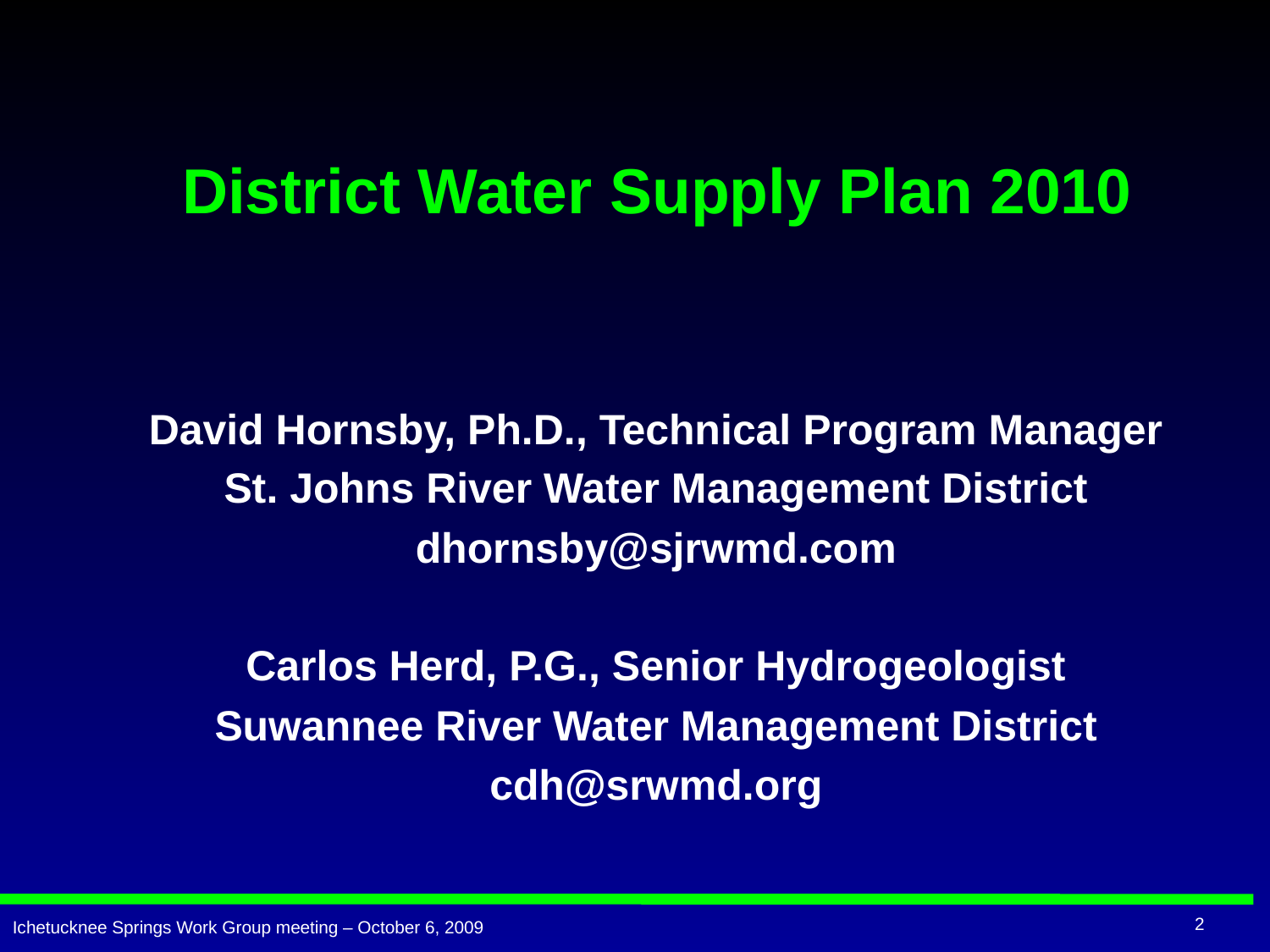

# District Water Supply Plan 2010
David Hornsby, Ph.D., Technical Program Manager
St. Johns River Water Management District
dhornsby@sjrwmd.com

Carlos Herd, P.G., Senior Hydrogeologist
Suwannee River Water Management District
cdh@srwmd.org

2
Ichetucknee Springs Work Group meeting – October 6, 2009